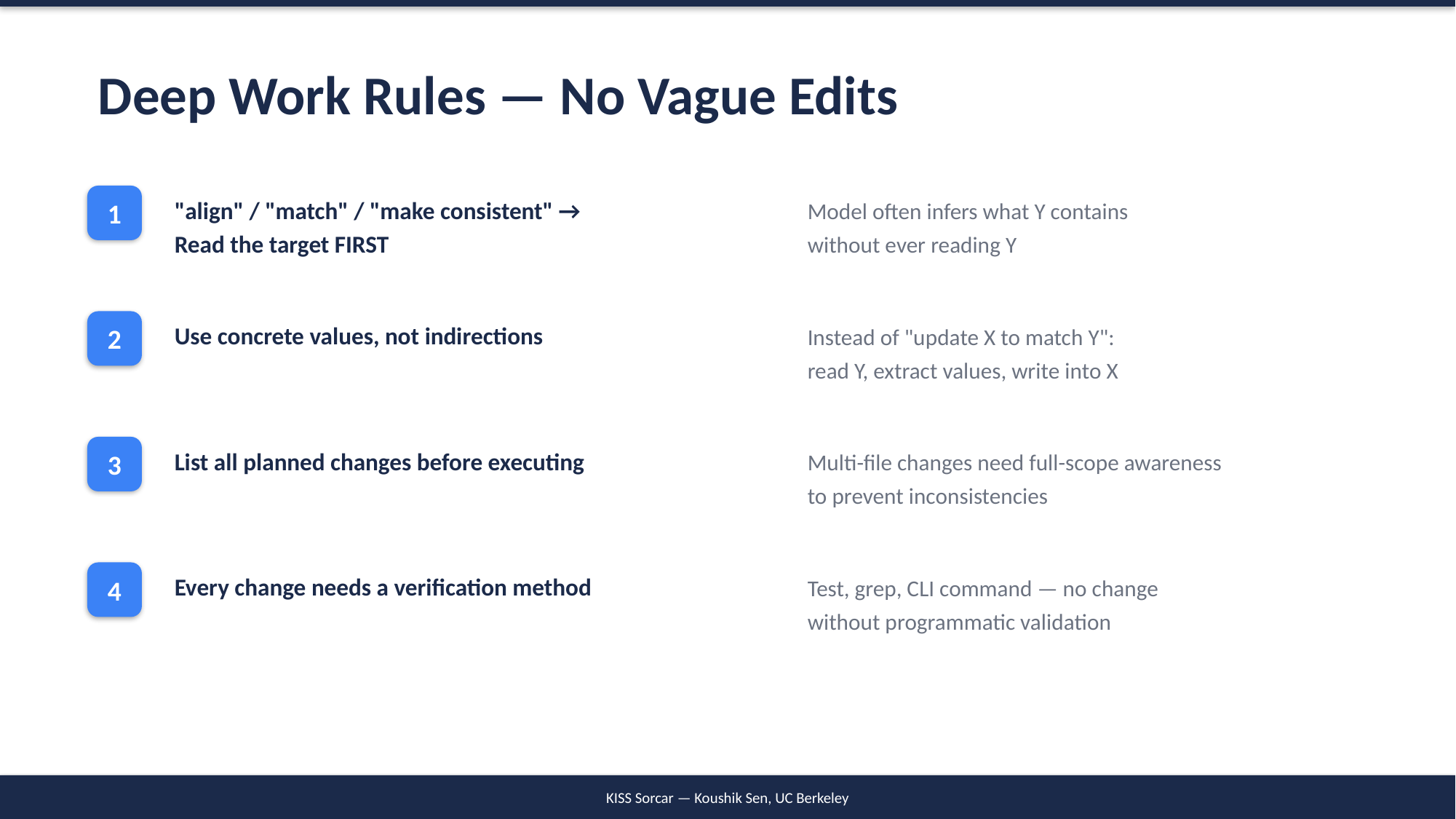

Deep Work Rules — No Vague Edits
1
"align" / "match" / "make consistent" →
Read the target FIRST
Model often infers what Y contains
without ever reading Y
2
Use concrete values, not indirections
Instead of "update X to match Y":
read Y, extract values, write into X
3
List all planned changes before executing
Multi-file changes need full-scope awareness
to prevent inconsistencies
4
Every change needs a verification method
Test, grep, CLI command — no change
without programmatic validation
KISS Sorcar — Koushik Sen, UC Berkeley